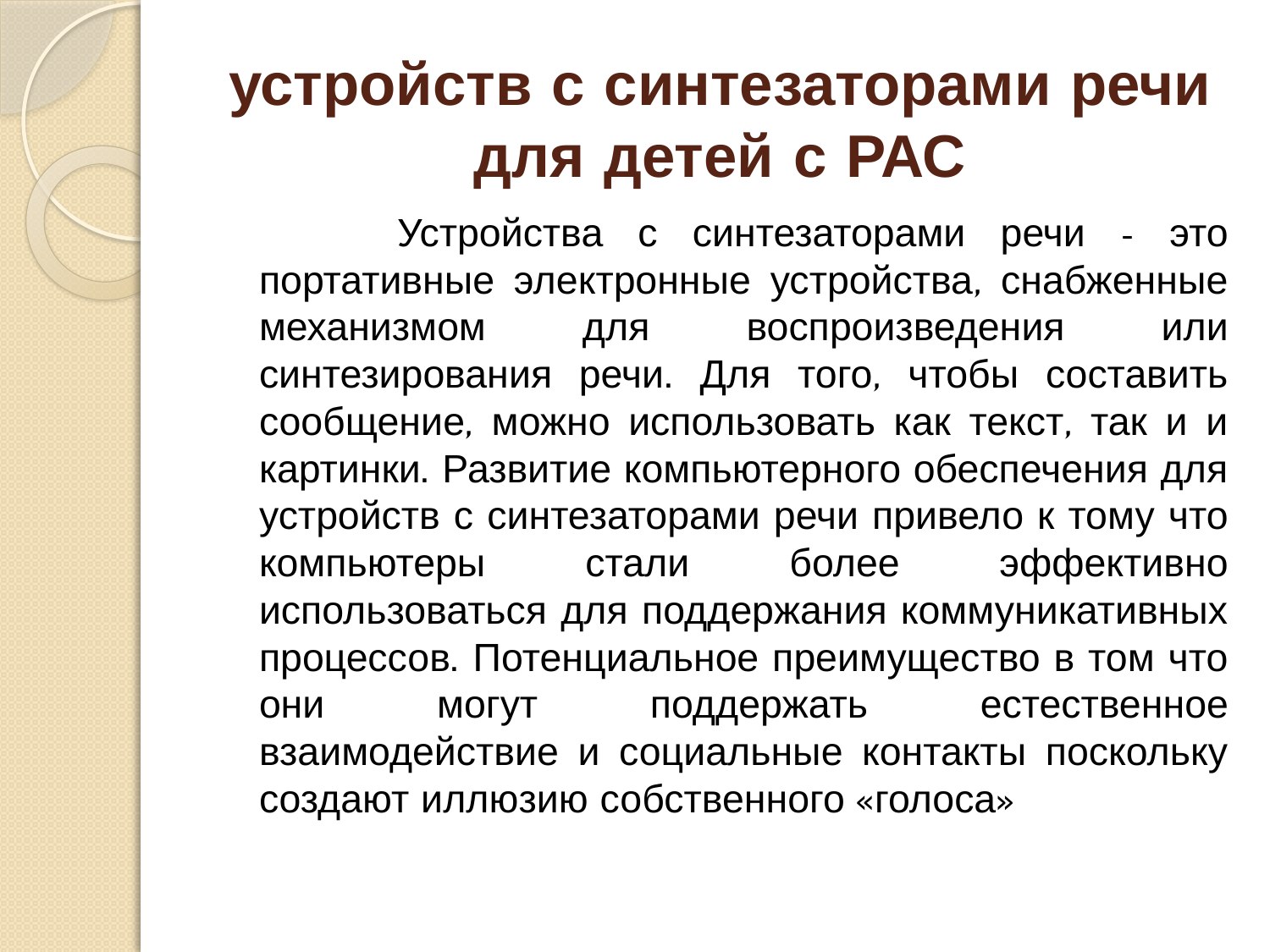

# устройств с синтезаторами речи для детей с РАС
     Устройства с синтезаторами речи - это портативные электронные устройства, снабженные механизмом для воспроизведения или синтезирования речи. Для того, чтобы составить сообщение, можно использовать как текст, так и и картинки. Развитие компьютерного обеспечения для устройств с синтезаторами речи привело к тому что компьютеры стали более эффективно использоваться для поддержания коммуникативных процессов. Потенциальное преимущество в том что они могут поддержать естественное взаимодействие и социальные контакты поскольку создают иллюзию собственного «голоса»